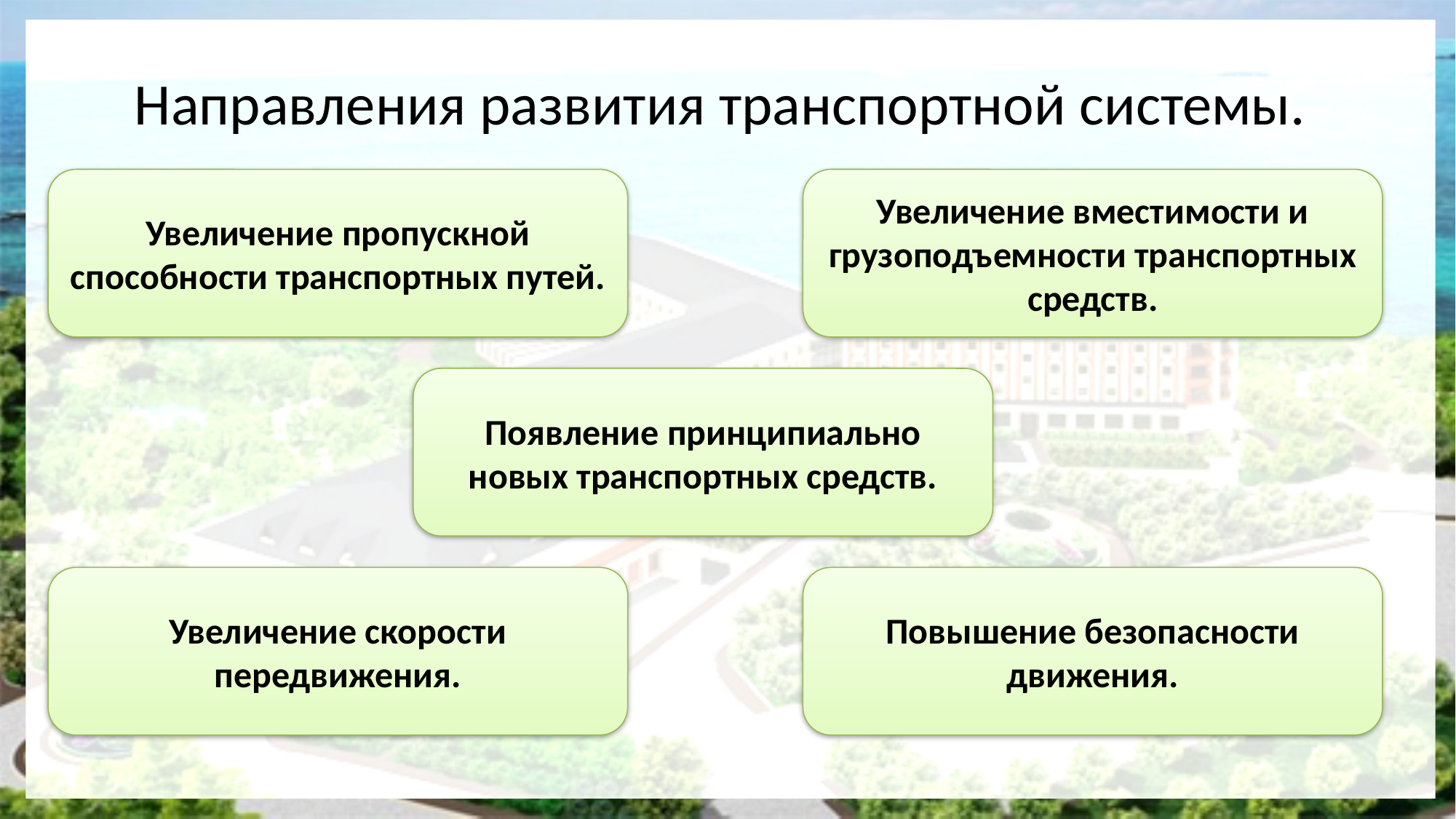

# Направления развития транспортной системы.
Увеличение пропускной способности транспортных путей.
Увеличение вместимости и грузоподъемности транспортных средств.
Появление принципиально новых транспортных средств.
Увеличение скорости передвижения.
Повышение безопасности движения.